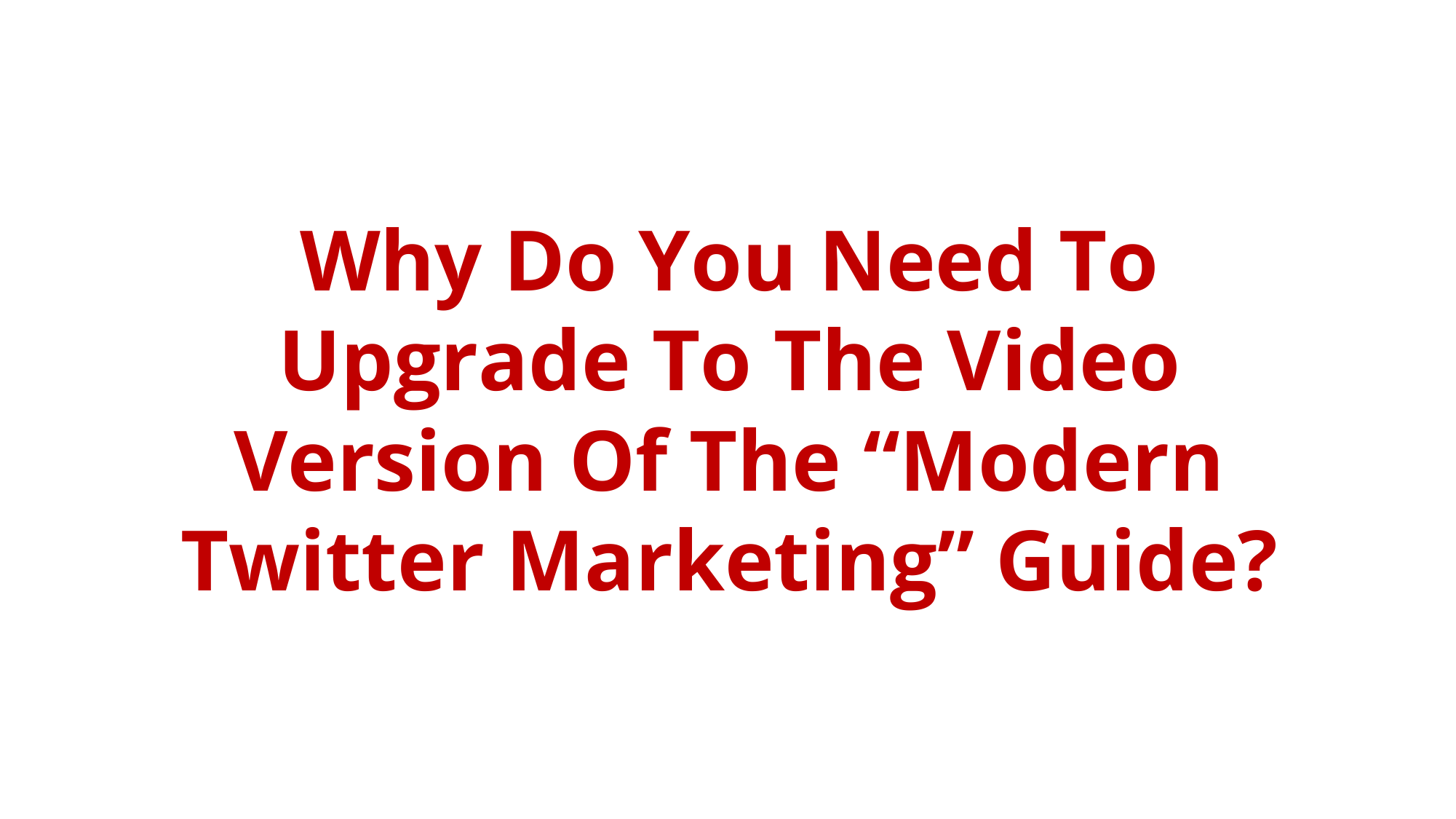

Why Do You Need To Upgrade To The Video Version Of The “Modern Twitter Marketing” Guide?